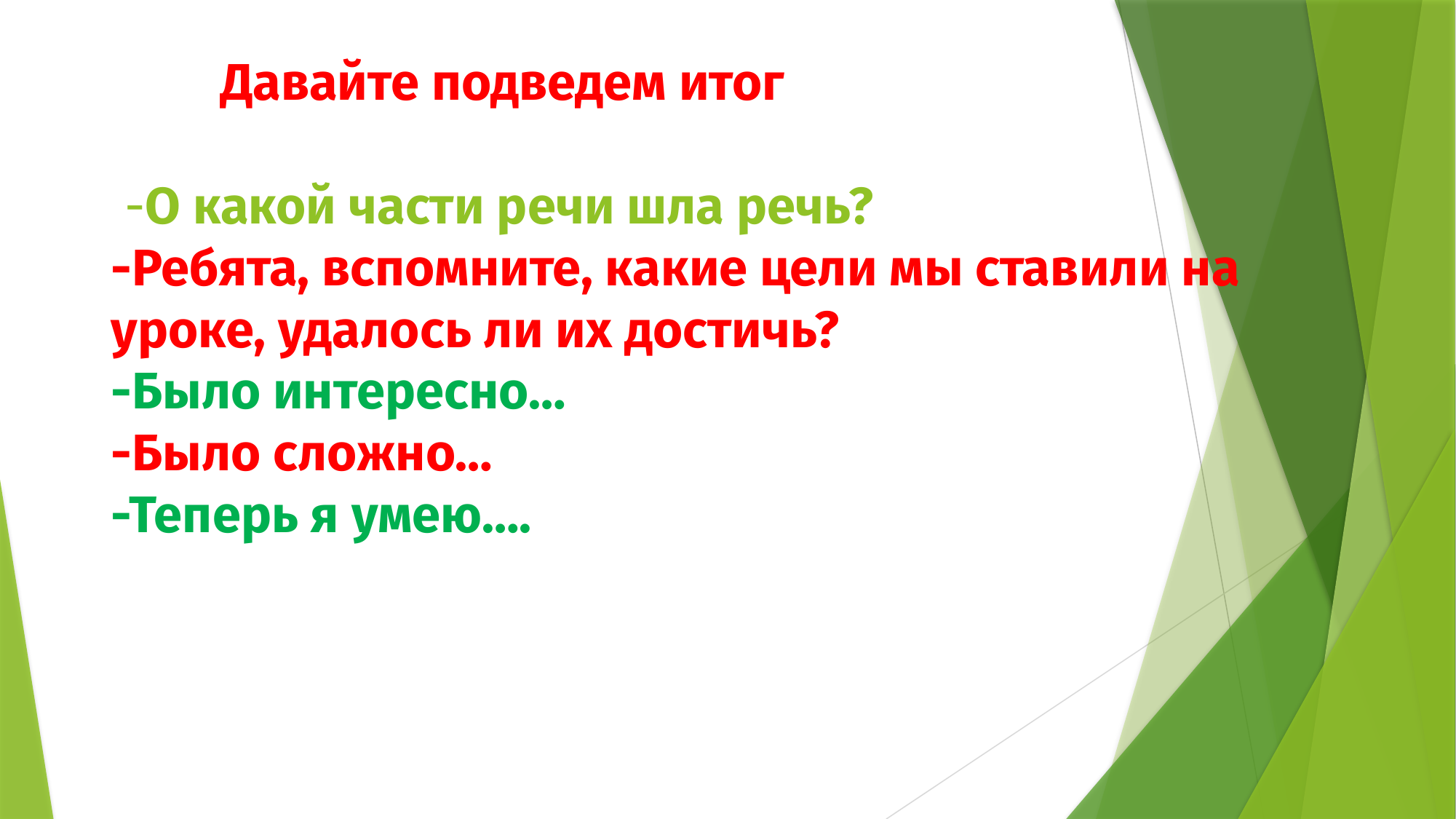

# Давайте подведем итог -О какой части речи шла речь? -Ребята, вспомните, какие цели мы ставили на уроке, удалось ли их достичь? -Было интересно… -Было сложно… -Теперь я умею….